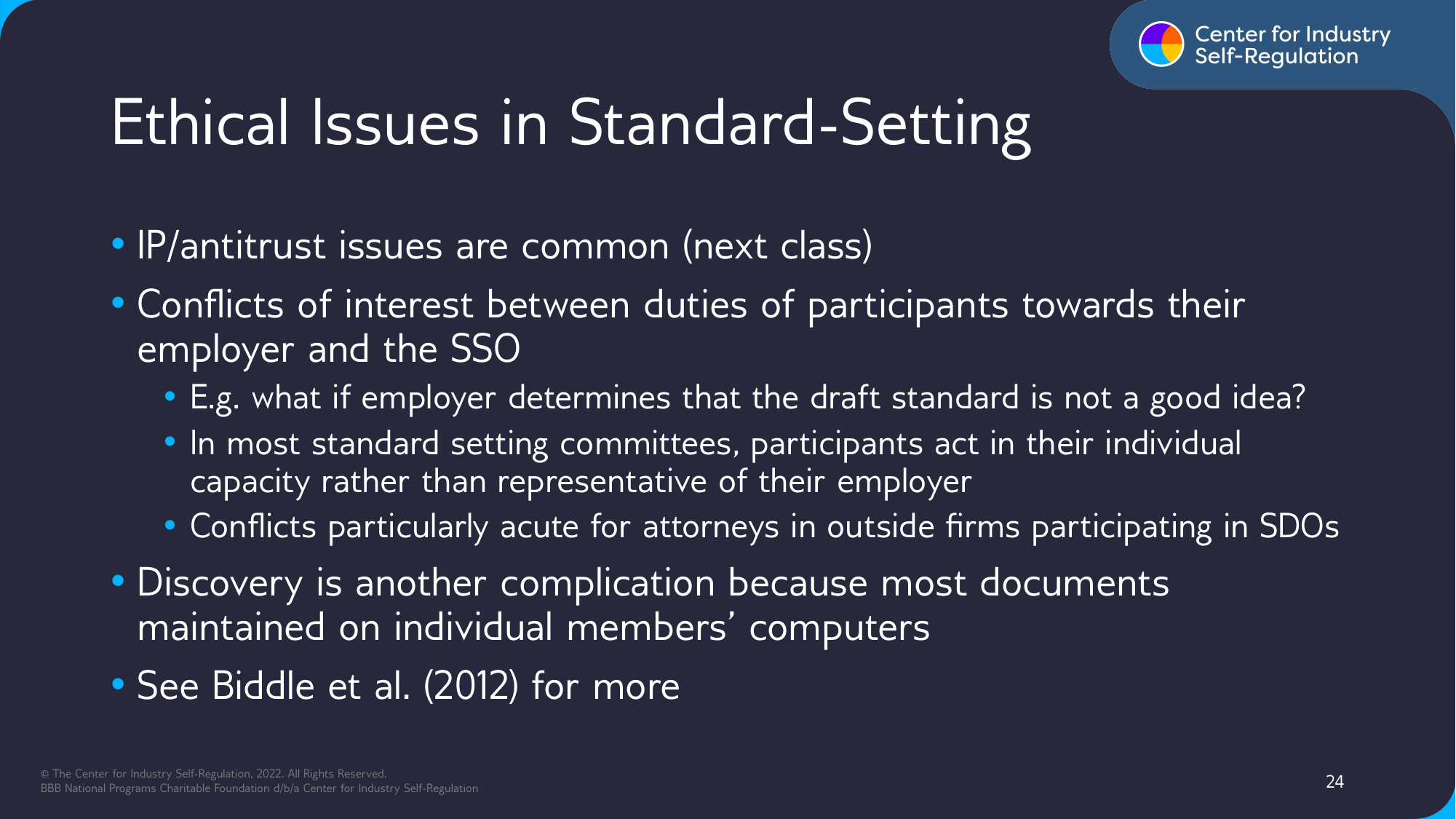

# Ethical Issues in Standard-Setting
IP/antitrust issues are common (next class)​
Conflicts of interest between duties of participants towards their employer and the SSO​
E.g. what if employer determines that the draft standard is not a good idea?​
In most standard setting committees, participants act in their individual capacity rather than representative of their employer​
Conflicts particularly acute for attorneys in outside firms participating in SDOs​
Discovery is another complication because most documents maintained on individual members’ computers​
See Biddle et al. (2012) for more​
24